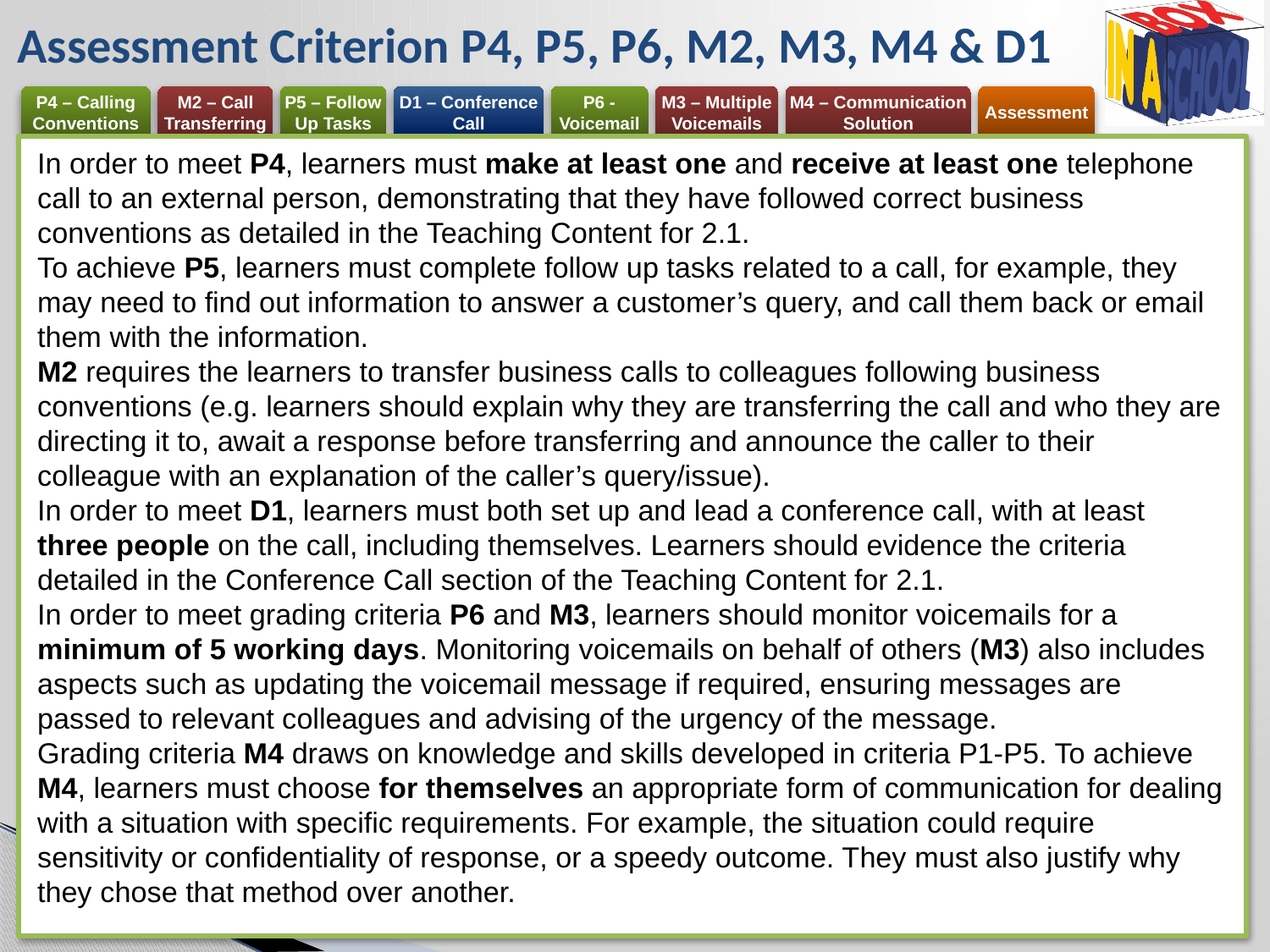

Assessment Criterion P4, P5, P6, M2, M3, M4 & D1
In order to meet P4, learners must make at least one and receive at least one telephone call to an external person, demonstrating that they have followed correct business conventions as detailed in the Teaching Content for 2.1.
To achieve P5, learners must complete follow up tasks related to a call, for example, they may need to find out information to answer a customer’s query, and call them back or email them with the information.
M2 requires the learners to transfer business calls to colleagues following business conventions (e.g. learners should explain why they are transferring the call and who they are directing it to, await a response before transferring and announce the caller to their colleague with an explanation of the caller’s query/issue).
In order to meet D1, learners must both set up and lead a conference call, with at least three people on the call, including themselves. Learners should evidence the criteria detailed in the Conference Call section of the Teaching Content for 2.1.
In order to meet grading criteria P6 and M3, learners should monitor voicemails for a minimum of 5 working days. Monitoring voicemails on behalf of others (M3) also includes aspects such as updating the voicemail message if required, ensuring messages are passed to relevant colleagues and advising of the urgency of the message.
Grading criteria M4 draws on knowledge and skills developed in criteria P1-P5. To achieve M4, learners must choose for themselves an appropriate form of communication for dealing with a situation with specific requirements. For example, the situation could require sensitivity or confidentiality of response, or a speedy outcome. They must also justify why they chose that method over another.